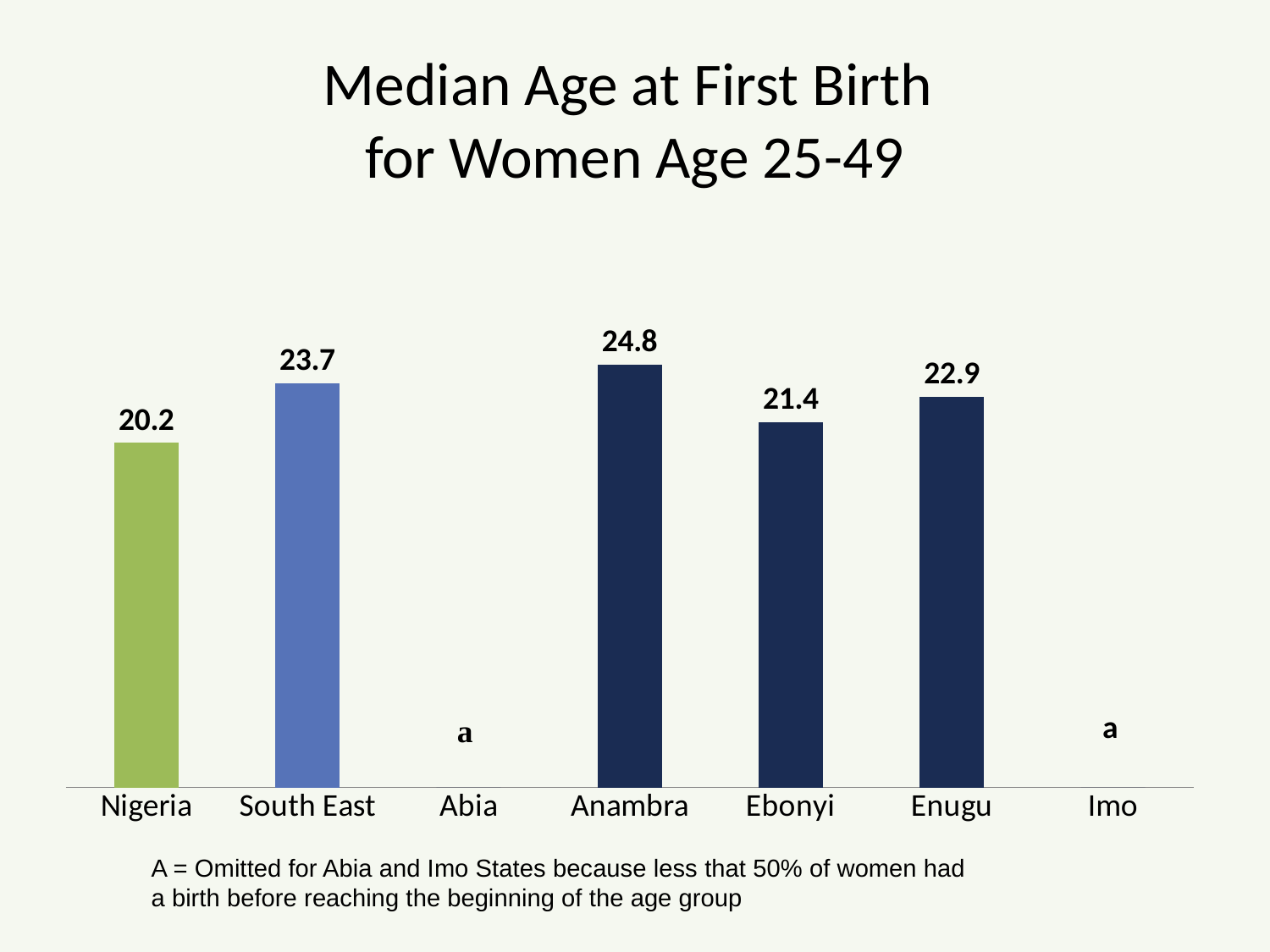

# Median Age at First Birth for Women Age 25-49

### Chart

| Category | Series 1 |
|---|---|
| Nigeria | 20.2 |
| South East | 23.7 |
| Abia | 0.0 |
| Anambra | 24.8 |
| Ebonyi | 21.4 |
| Enugu | 22.9 |
| Imo | 0.0 |
A = Omitted for Abia and Imo States because less that 50% of women had a birth before reaching the beginning of the age group